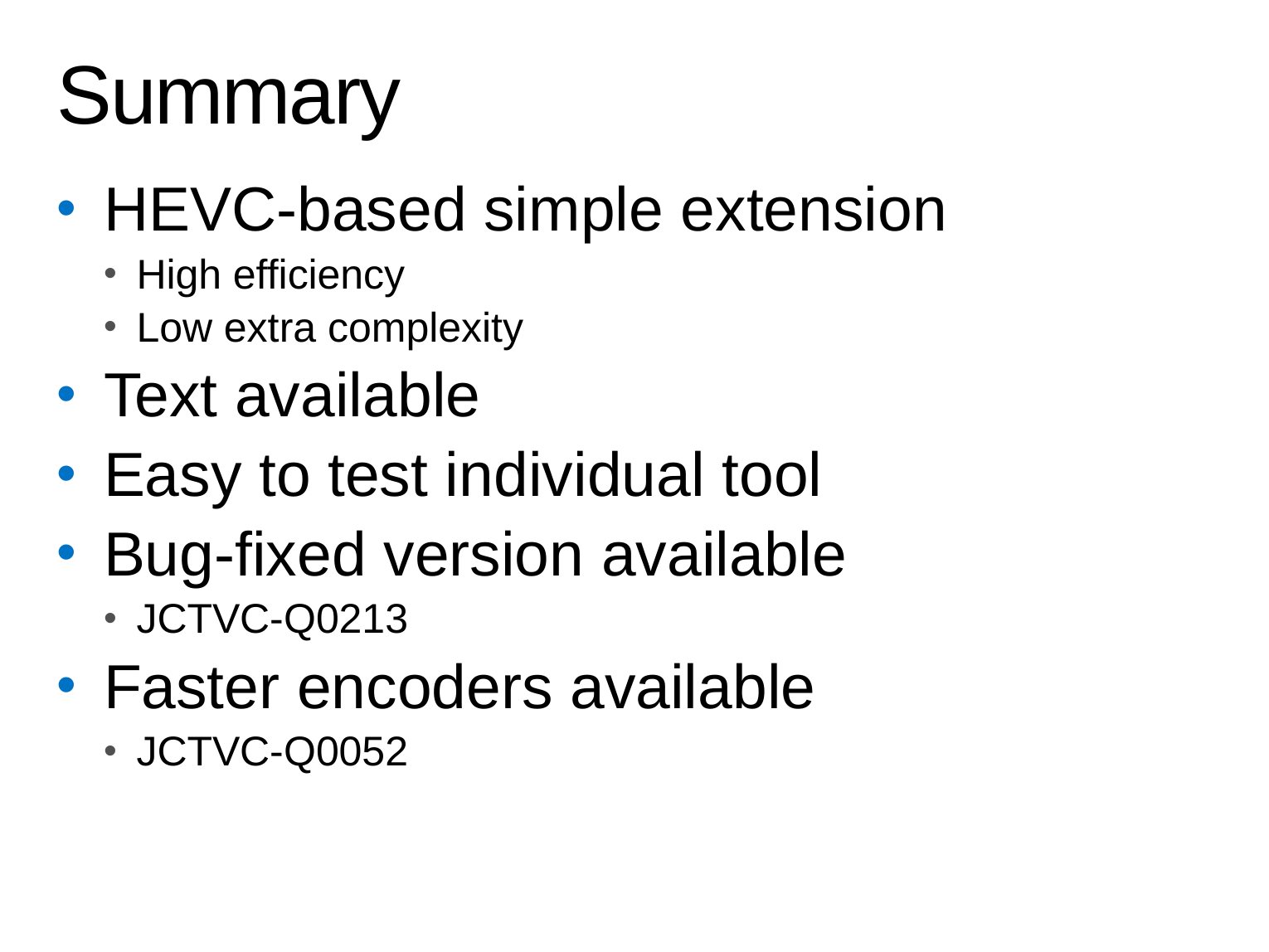

# Summary
HEVC-based simple extension
High efficiency
Low extra complexity
Text available
Easy to test individual tool
Bug-fixed version available
JCTVC-Q0213
Faster encoders available
JCTVC-Q0052